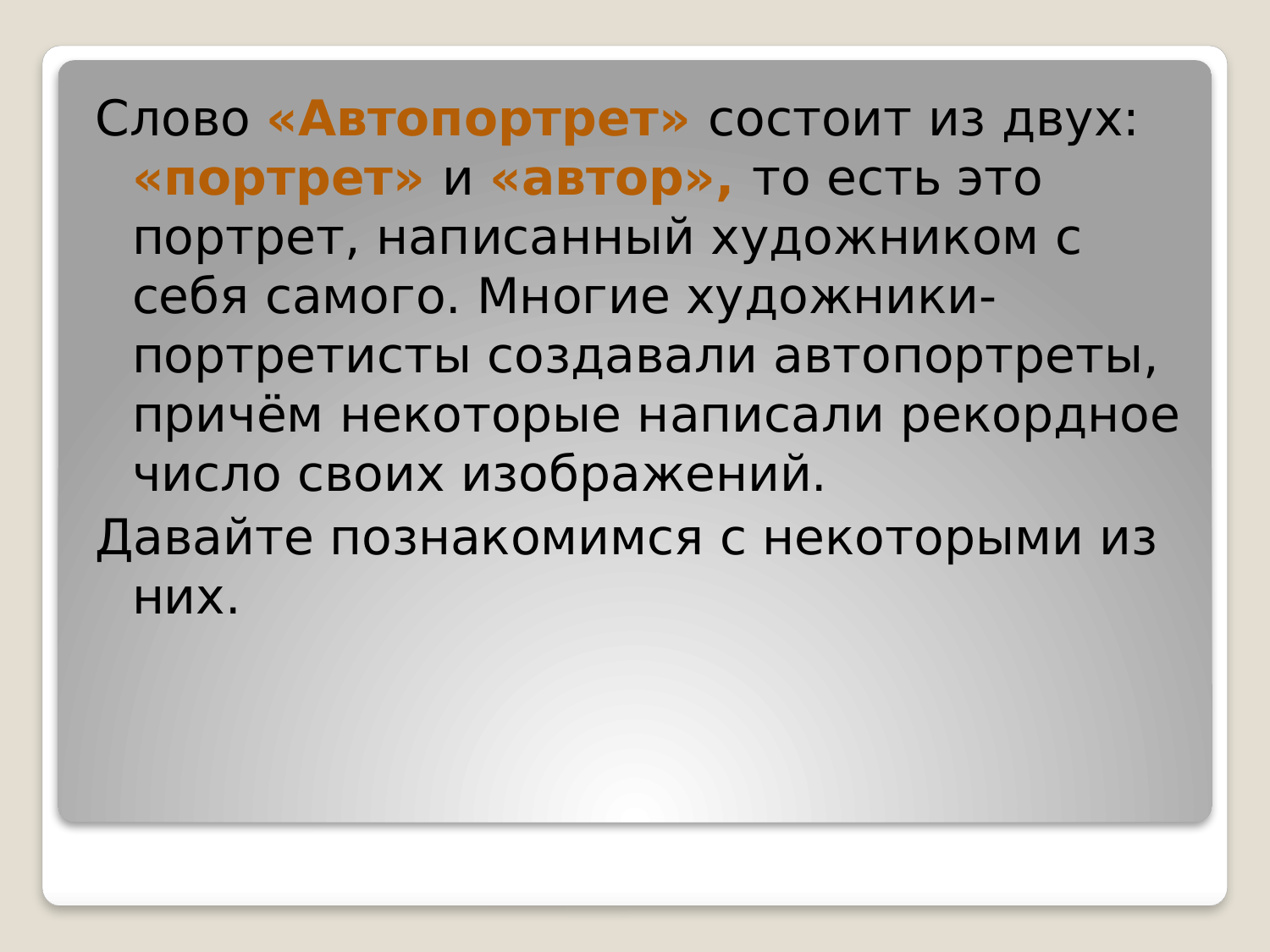

Слово «Автопортрет» состоит из двух: «портрет» и «автор», то есть это портрет, написанный художником с себя самого. Многие художники-портретисты создавали автопортреты, причём некоторые написали рекордное число своих изображений.
Давайте познакомимся с некоторыми из них.